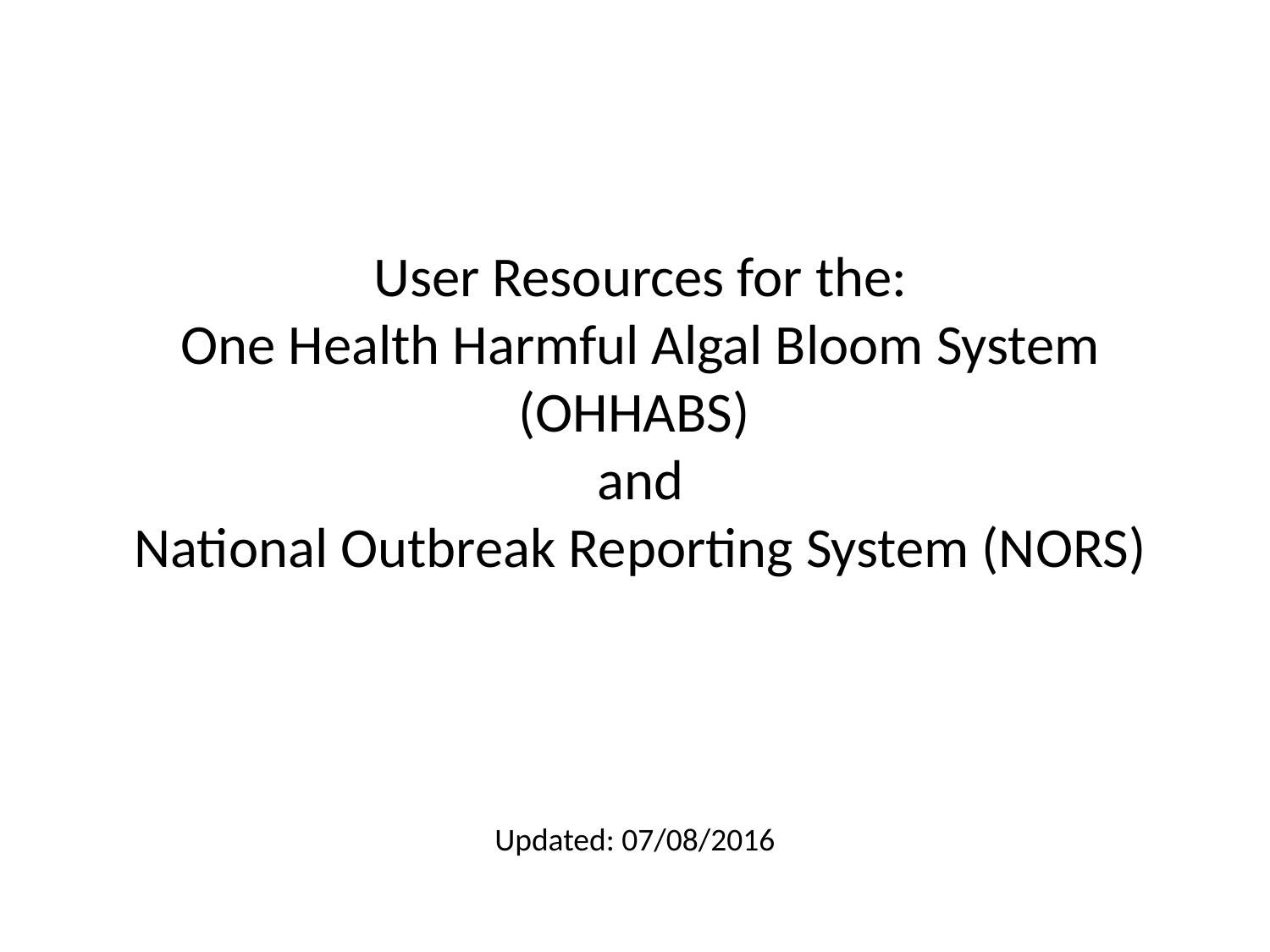

# User Resources for the: One Health Harmful Algal Bloom System (OHHABS) and National Outbreak Reporting System (NORS)
Updated: 07/08/2016